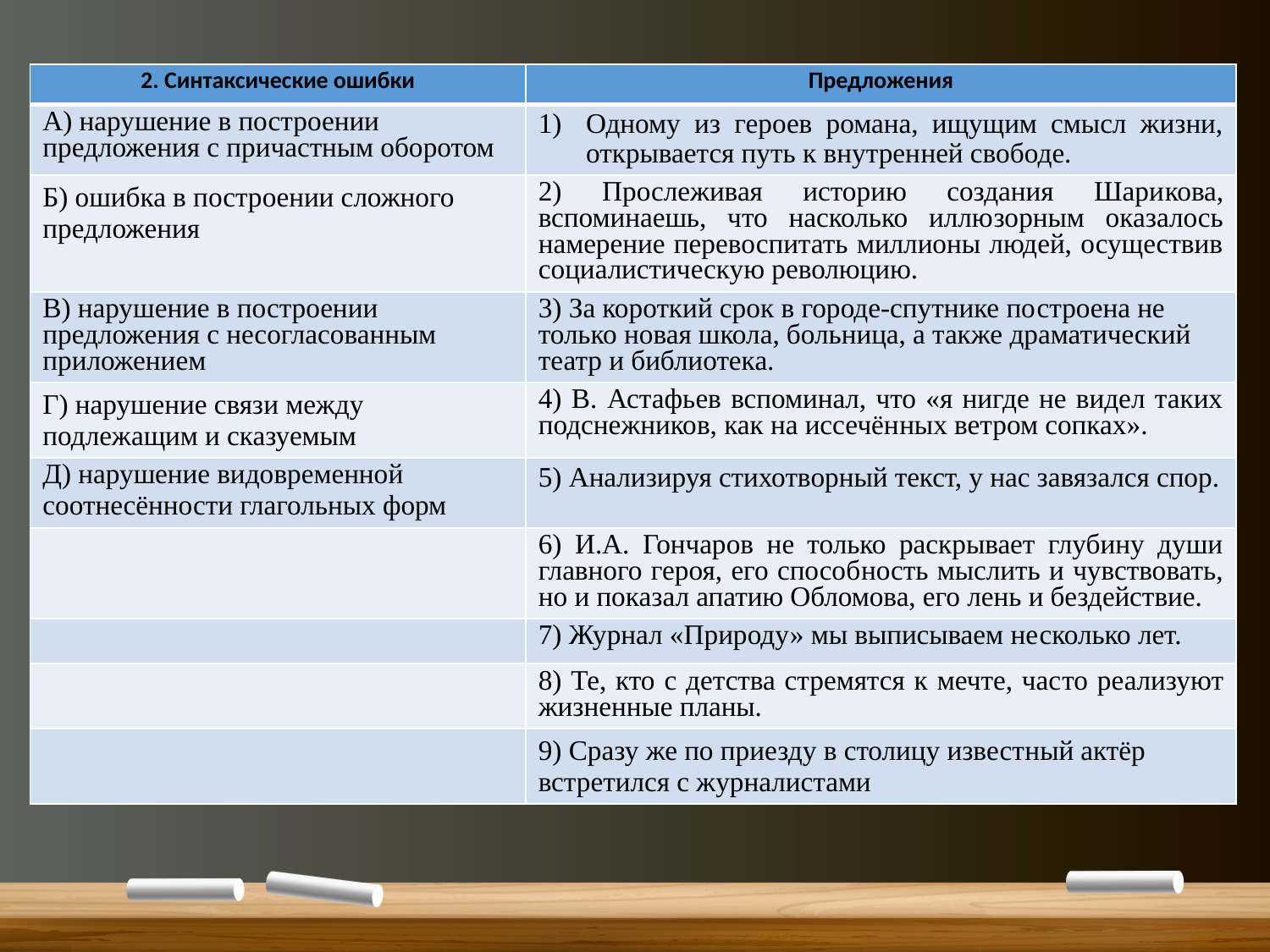

| 2. Синтаксические ошибки | Предложения |
| --- | --- |
| А) нарушение в построении предложения с причастным оборотом | Одному из героев романа, ищущим смысл жизни, открывается путь к внутрен­ней свободе. |
| Б) ошибка в построении сложного предложения | 2) Прослеживая историю создания Шари­кова, вспоминаешь, что насколько иллю­зорным оказалось намерение перевоспитать миллионы людей, осуществив социалисти­ческую революцию. |
| В) нарушение в построении предложения с несогласованным приложением | 3) За короткий срок в городе-спутнике по­строена не только новая школа, больница, а также драматический театр и библиотека. |
| Г) нарушение связи между подлежащим и сказуемым | 4) В. Астафьев вспоминал, что «я нигде не видел таких подснежников, как на иссечён­ных ветром сопках». |
| Д) нарушение видовременной соотнесённости глагольных форм | 5) Анализируя стихотворный текст, у нас завязался спор. |
|  | 6) И.А. Гончаров не только раскрывает глубину души главного героя, его способ­ность мыслить и чувствовать, но и показал апатию Обломова, его лень и бездействие. |
|  | 7) Журнал «Природу» мы выписываем не­сколько лет. |
|  | 8) Те, кто с детства стремятся к мечте, час­то реализуют жизненные планы. |
|  | 9) Сразу же по приезду в столицу извест­ный актёр встретился с журналистами |